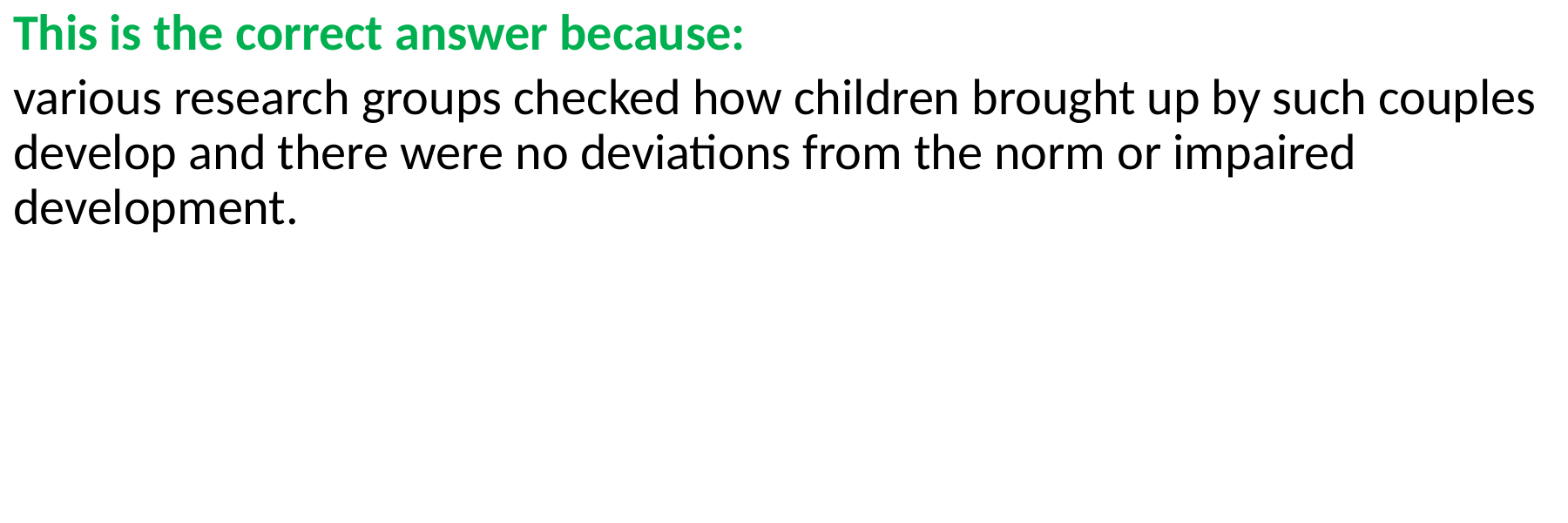

This is the correct answer because:
various research groups checked how children brought up by such couples develop and there were no deviations from the norm or impaired development.